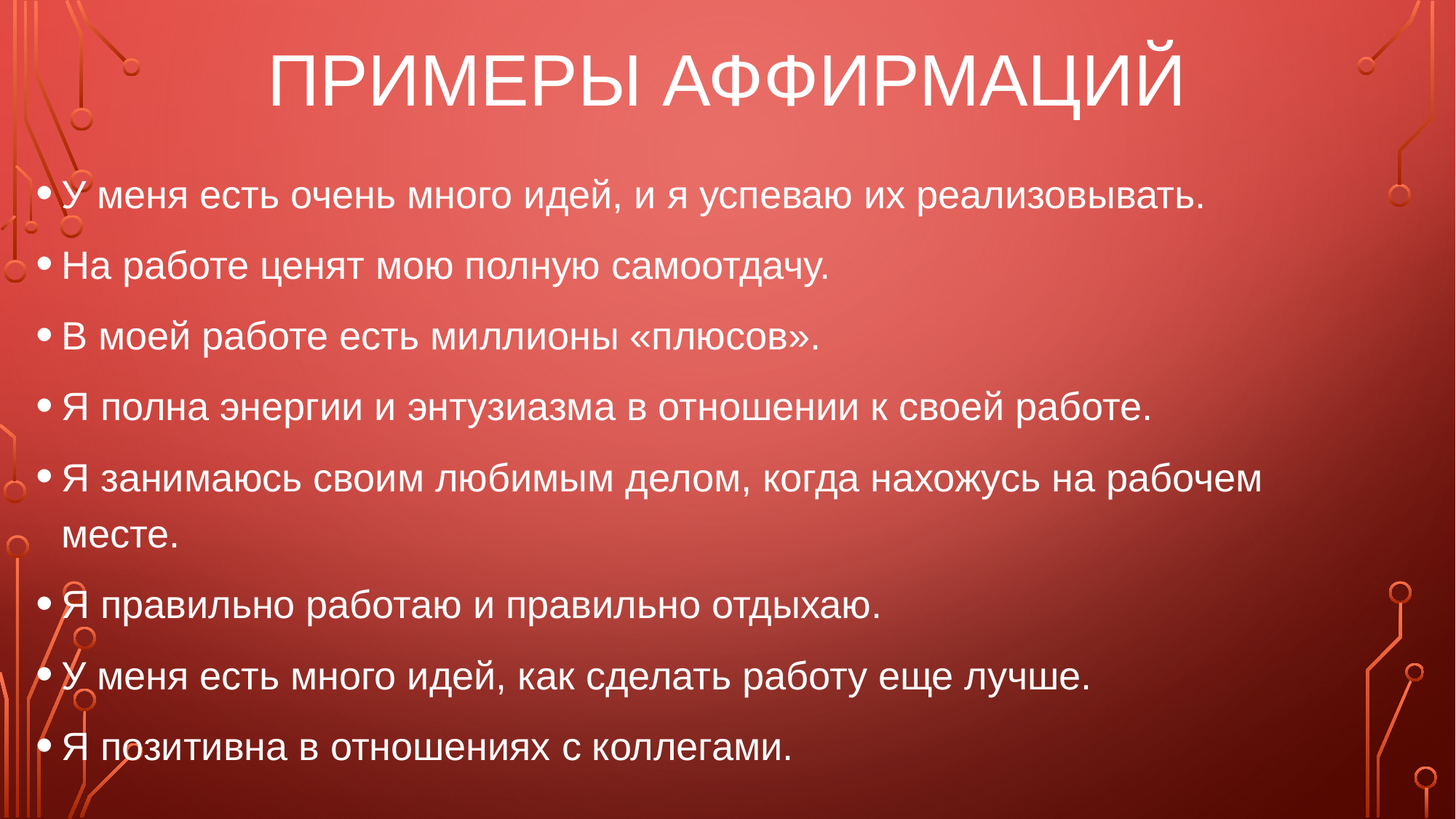

# Примеры аффирмаций
У меня есть очень много идей, и я успеваю их реализовывать.
На работе ценят мою полную самоотдачу.
В моей работе есть миллионы «плюсов».
Я полна энергии и энтузиазма в отношении к своей работе.
Я занимаюсь своим любимым делом, когда нахожусь на рабочем месте.
Я правильно работаю и правильно отдыхаю.
У меня есть много идей, как сделать работу еще лучше.
Я позитивна в отношениях с коллегами.